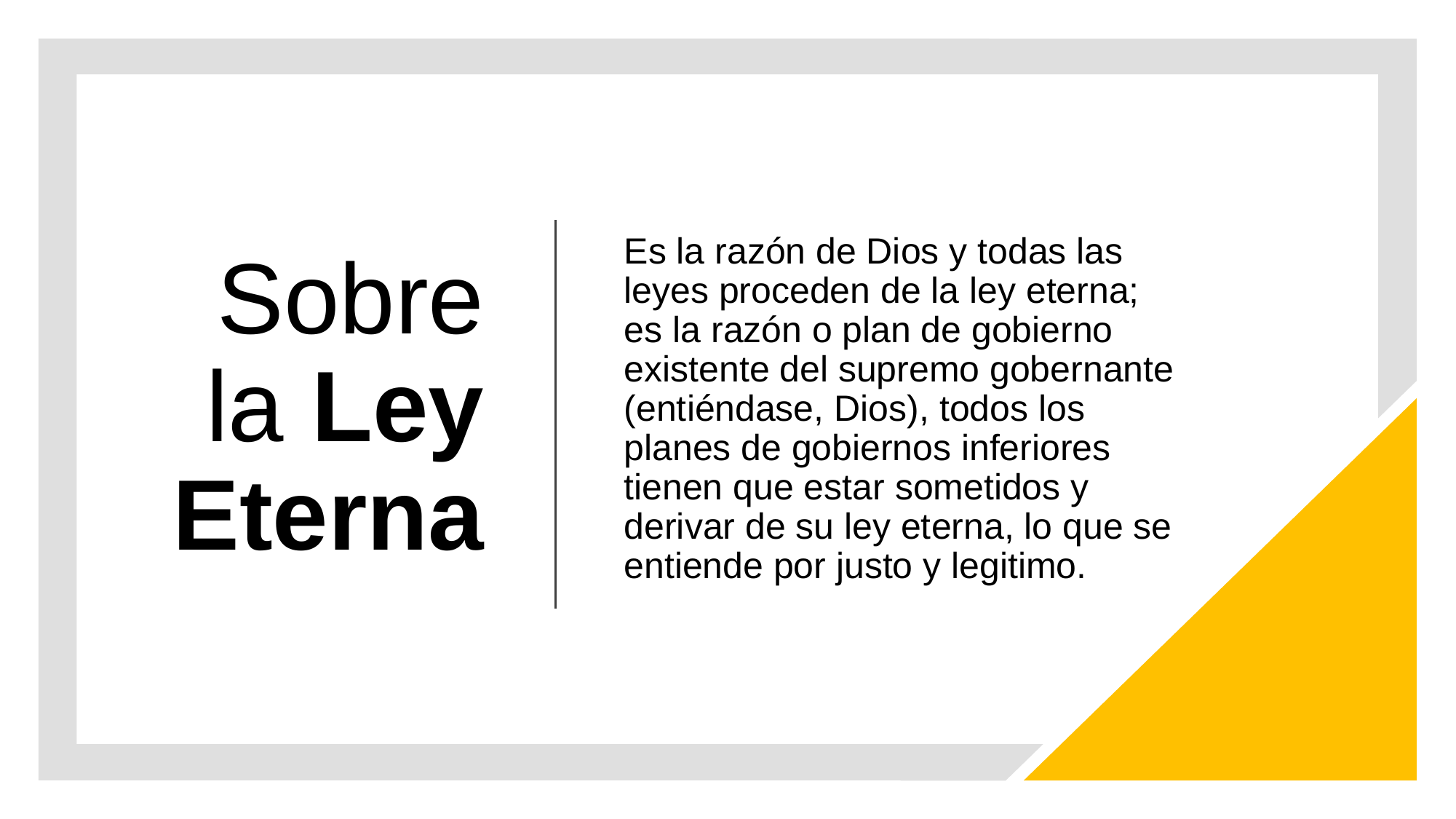

# Sobre la Ley Eterna
Es la razón de Dios y todas las leyes proceden de la ley eterna; es la razón o plan de gobierno existente del supremo gobernante (entiéndase, Dios), todos los planes de gobiernos inferiores tienen que estar sometidos y derivar de su ley eterna, lo que se entiende por justo y legitimo.